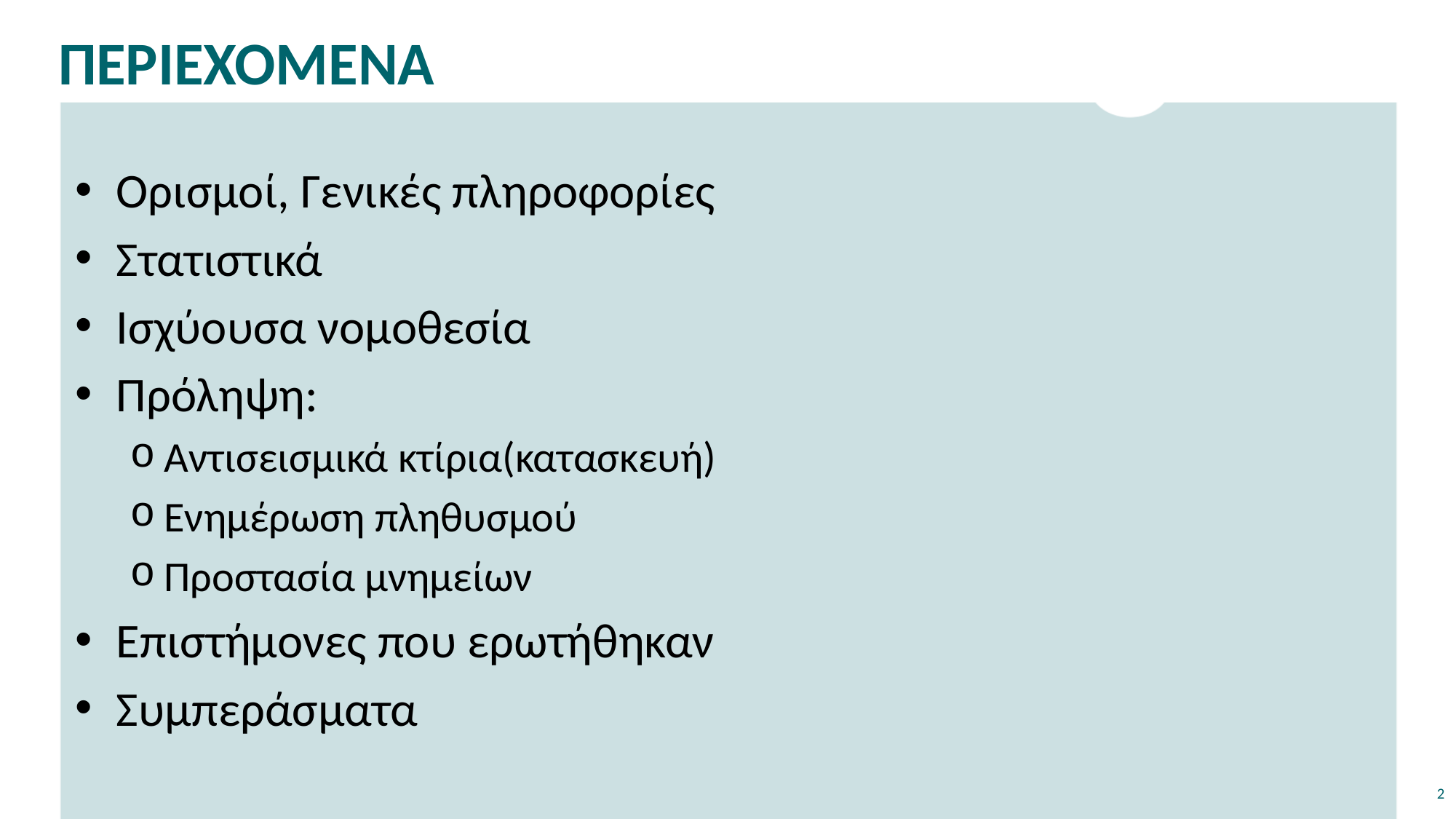

# ΠΕΡΙΕΧΟΜΕΝΑ

Ορισμοί, Γενικές πληροφορίες
Στατιστικά
Ισχύουσα νομοθεσία
Πρόληψη:
Αντισεισμικά κτίρια(κατασκευή)
Ενημέρωση πληθυσμού
Προστασία μνημείων
Επιστήμονες που ερωτήθηκαν
Συμπεράσματα